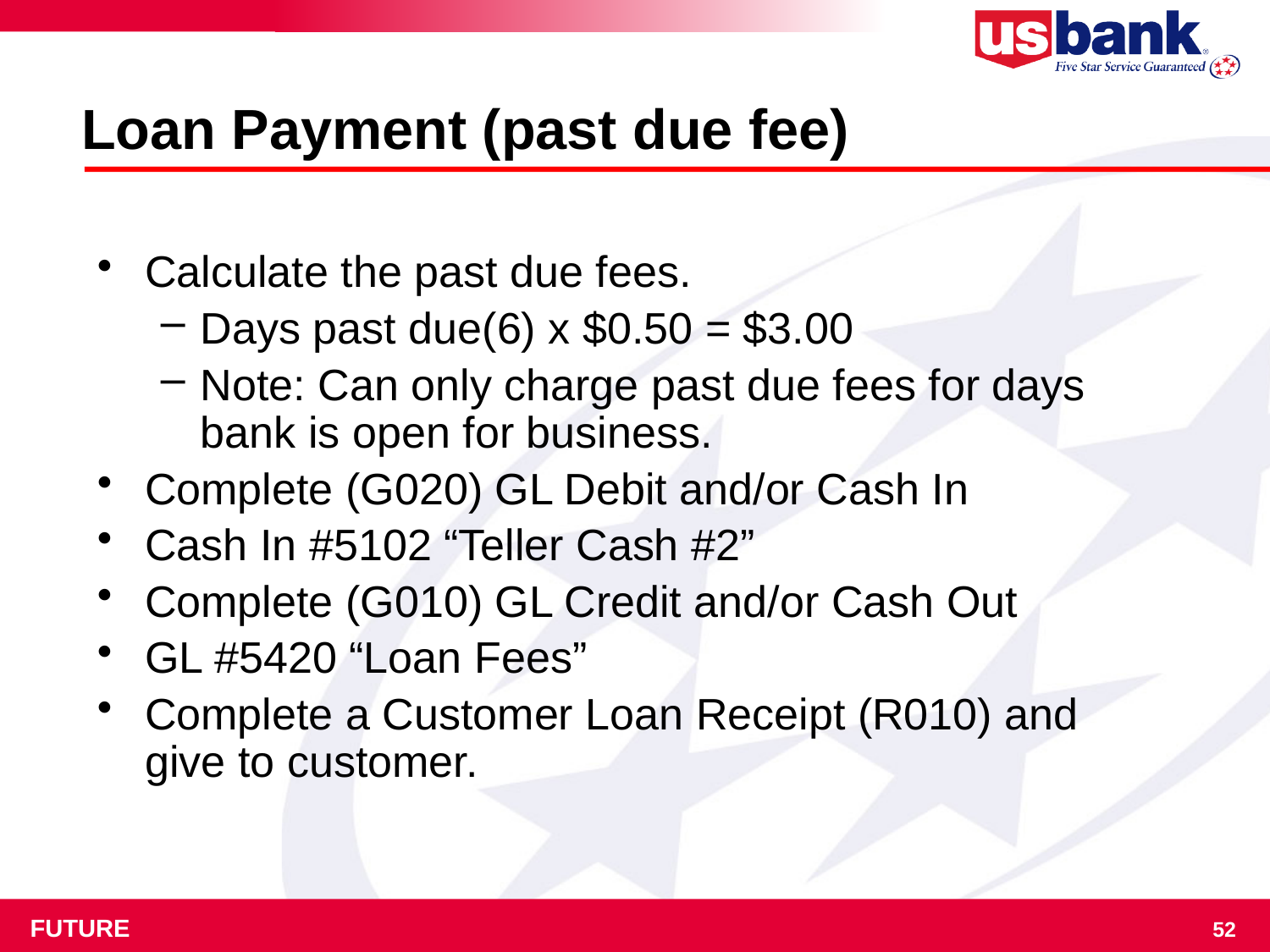

# Loan Payment (past due fee)
Calculate the past due fees.
Days past due(6) x $0.50 = $3.00
Note: Can only charge past due fees for days bank is open for business.
Complete (G020) GL Debit and/or Cash In
Cash In #5102 “Teller Cash #2”
Complete (G010) GL Credit and/or Cash Out
GL #5420 “Loan Fees”
Complete a Customer Loan Receipt (R010) and give to customer.